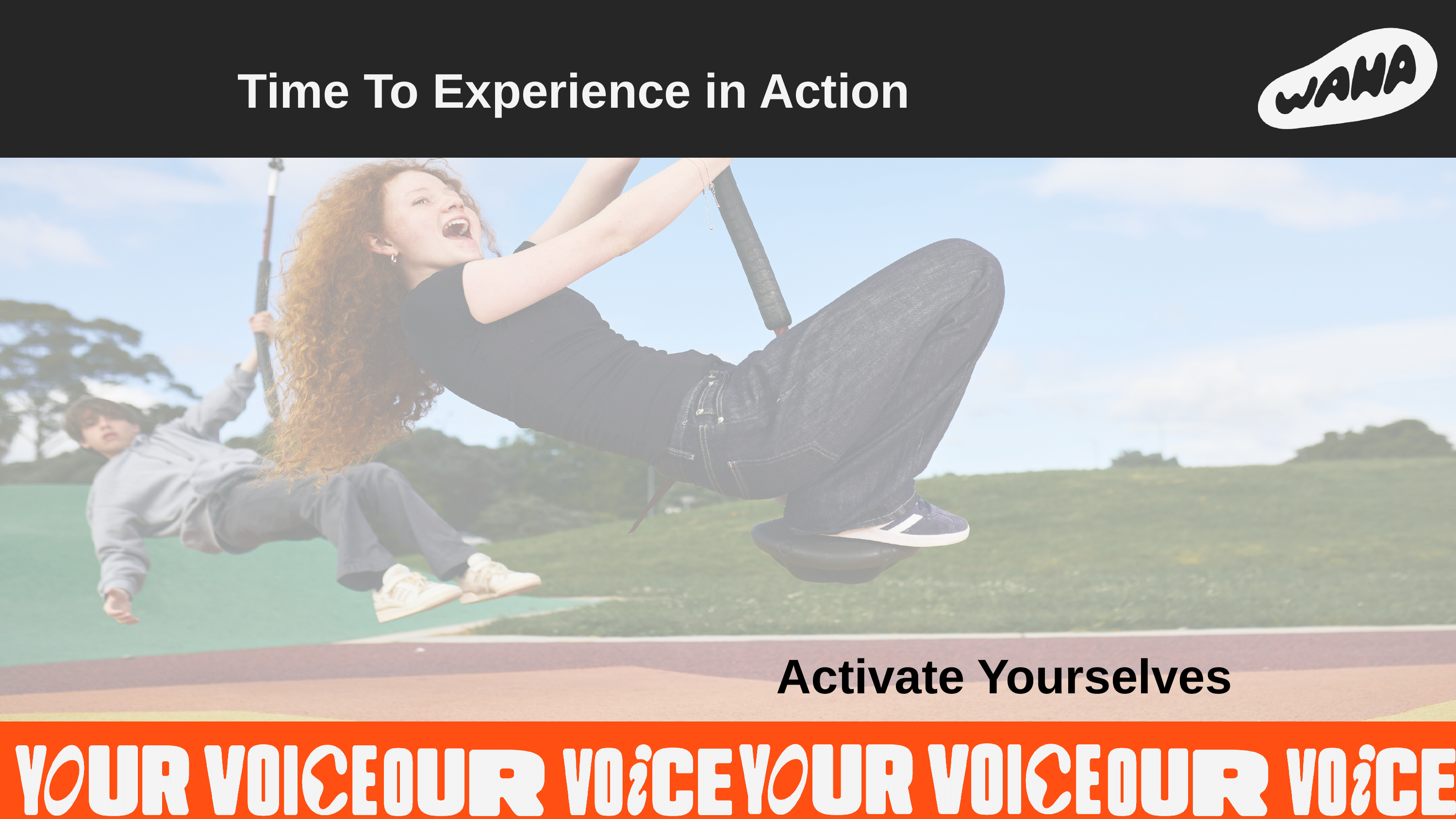

Activate Yourselves

Time To Experience in Action
Activate Yourselves